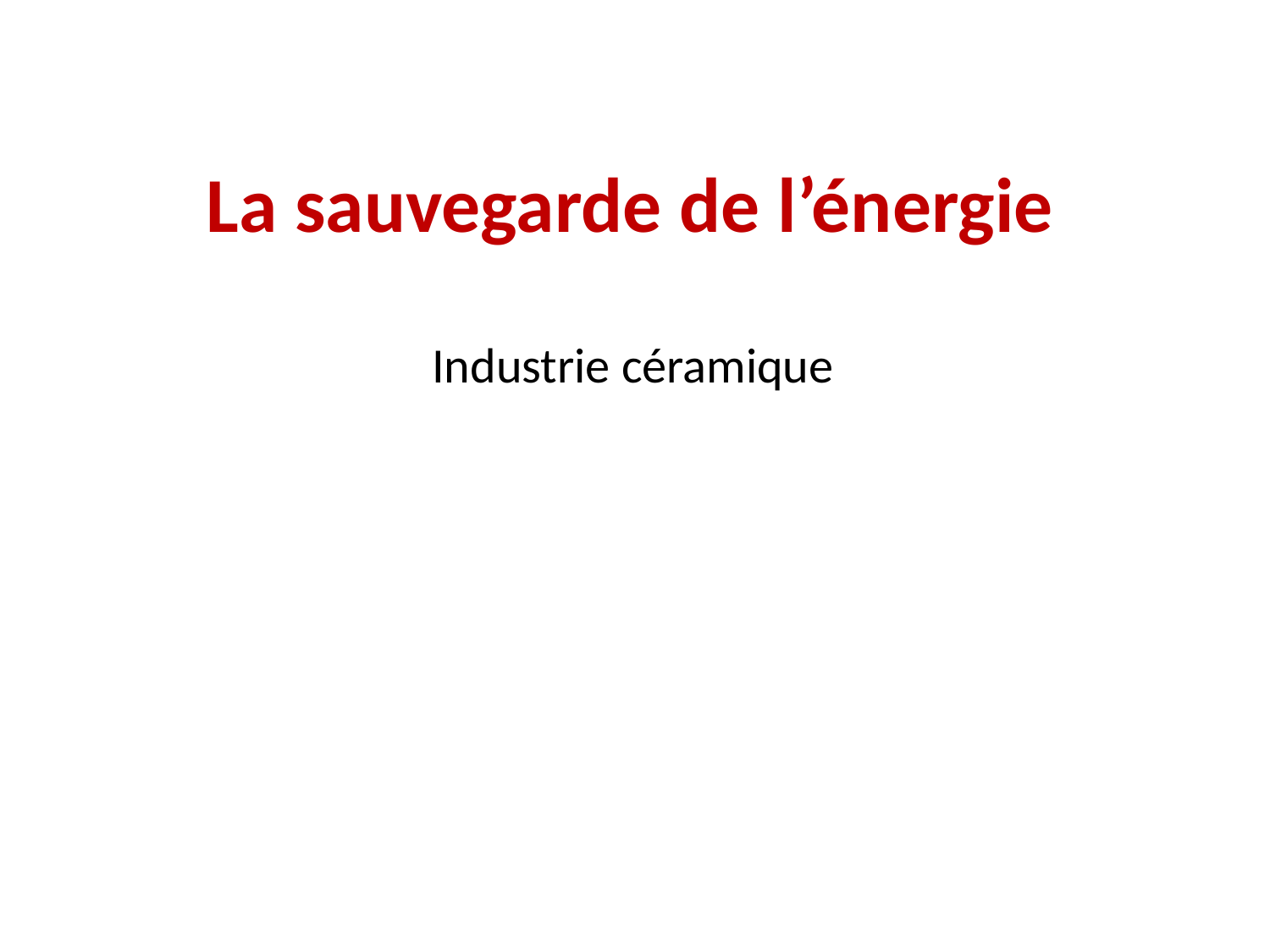

# La sauvegarde de l’énergie
Industrie céramique